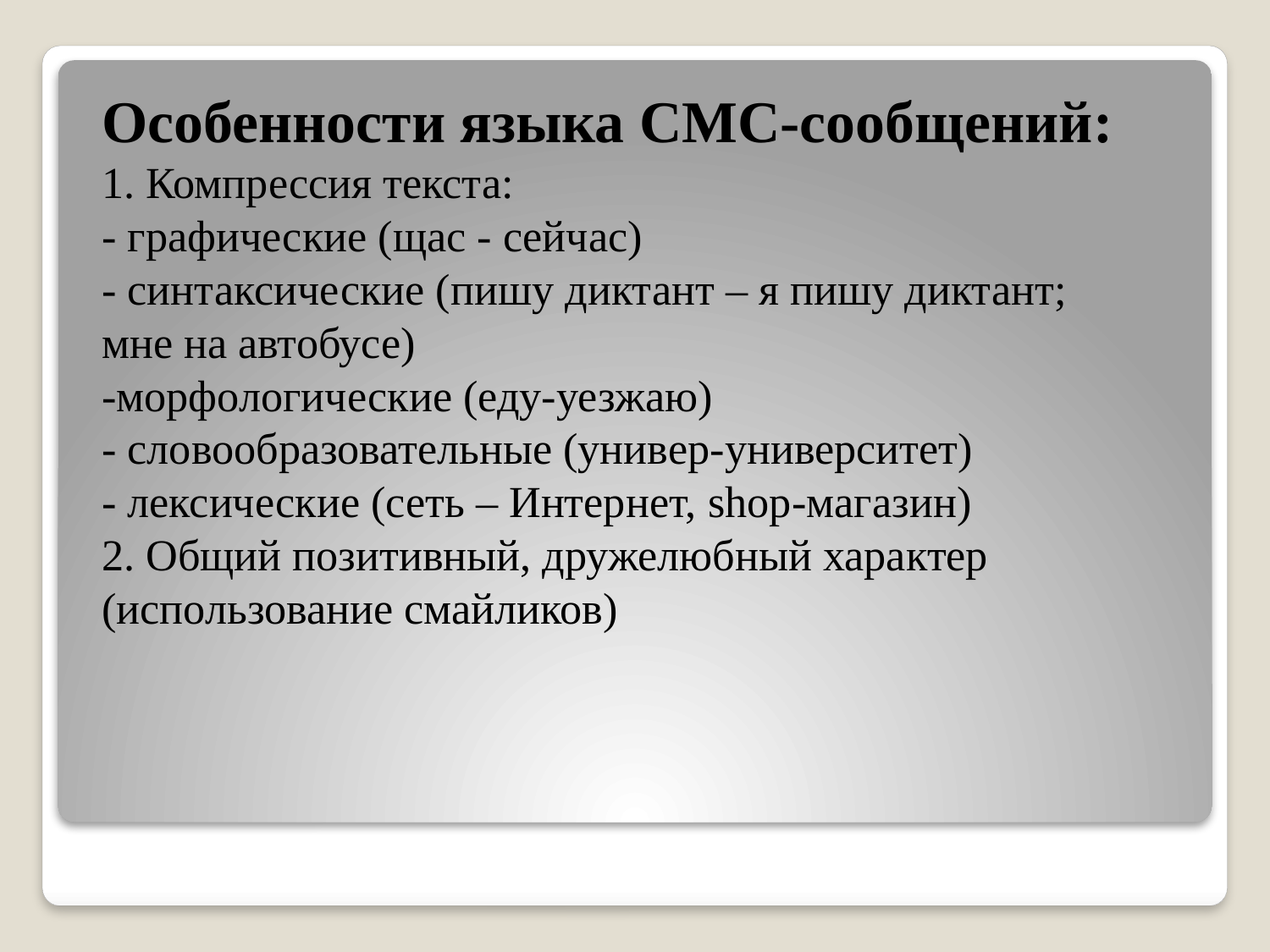

# Особенности языка СМС-сообщений: 1. Компрессия текста: - графические (щас - сейчас) - синтаксические (пишу диктант – я пишу диктант; мне на автобусе) -морфологические (еду-уезжаю) - словообразовательные (универ-университет) - лексические (сеть – Интернет, shop-магазин) 2. Общий позитивный, дружелюбный характер (использование смайликов)